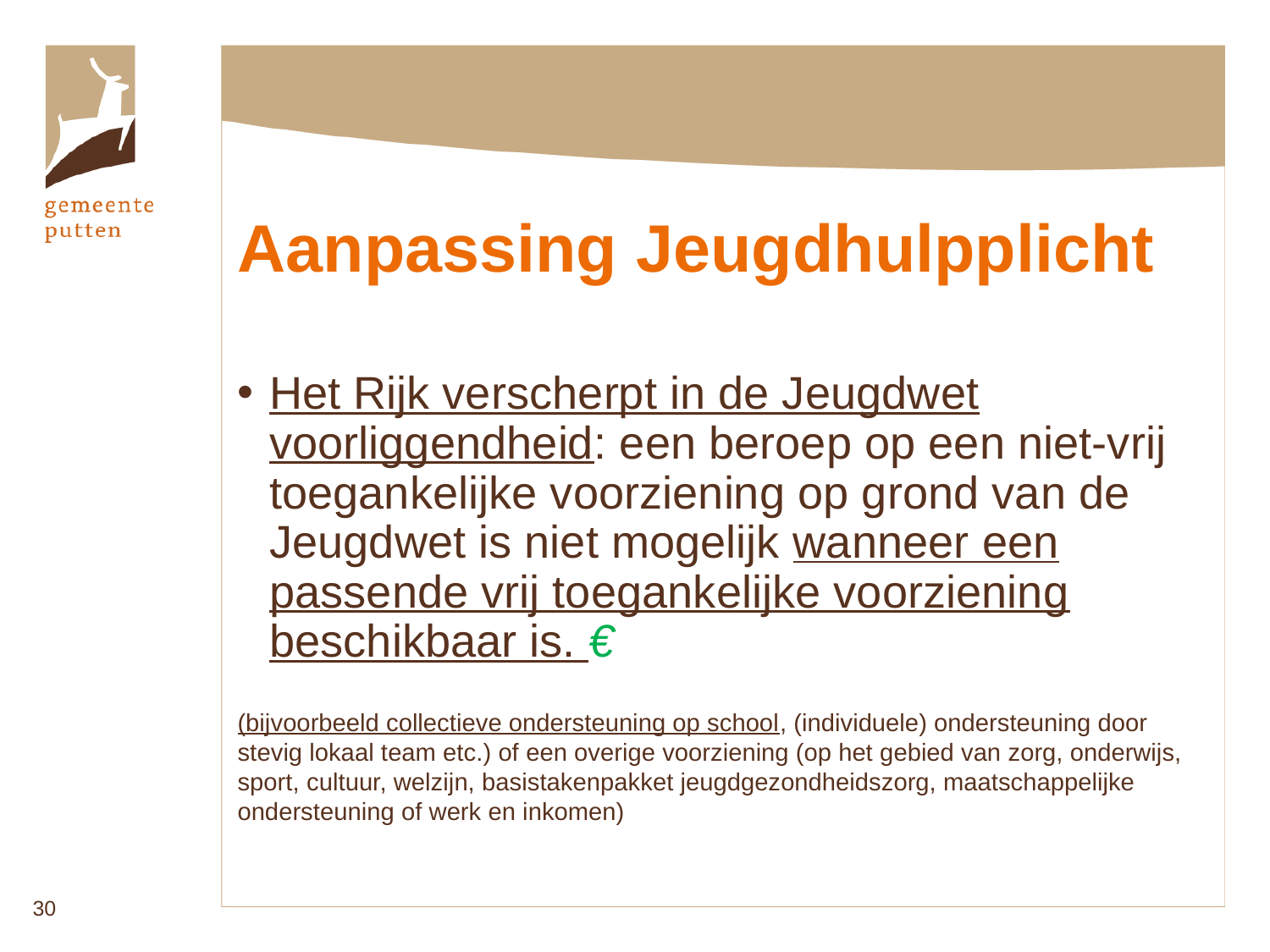

Aanpassing Jeugdhulpplicht

Het Rijk verscherpt in de Jeugdwet voorliggendheid: een beroep op een niet-vrij toegankelijke voorziening op grond van de Jeugdwet is niet mogelijk wanneer een passende vrij toegankelijke voorziening beschikbaar is. €

(bijvoorbeeld collectieve ondersteuning op school, (individuele) ondersteuning door stevig lokaal team etc.) of een overige voorziening (op het gebied van zorg, onderwijs, sport, cultuur, welzijn, basistakenpakket jeugdgezondheidszorg, maatschappelijke ondersteuning of werk en inkomen)

30